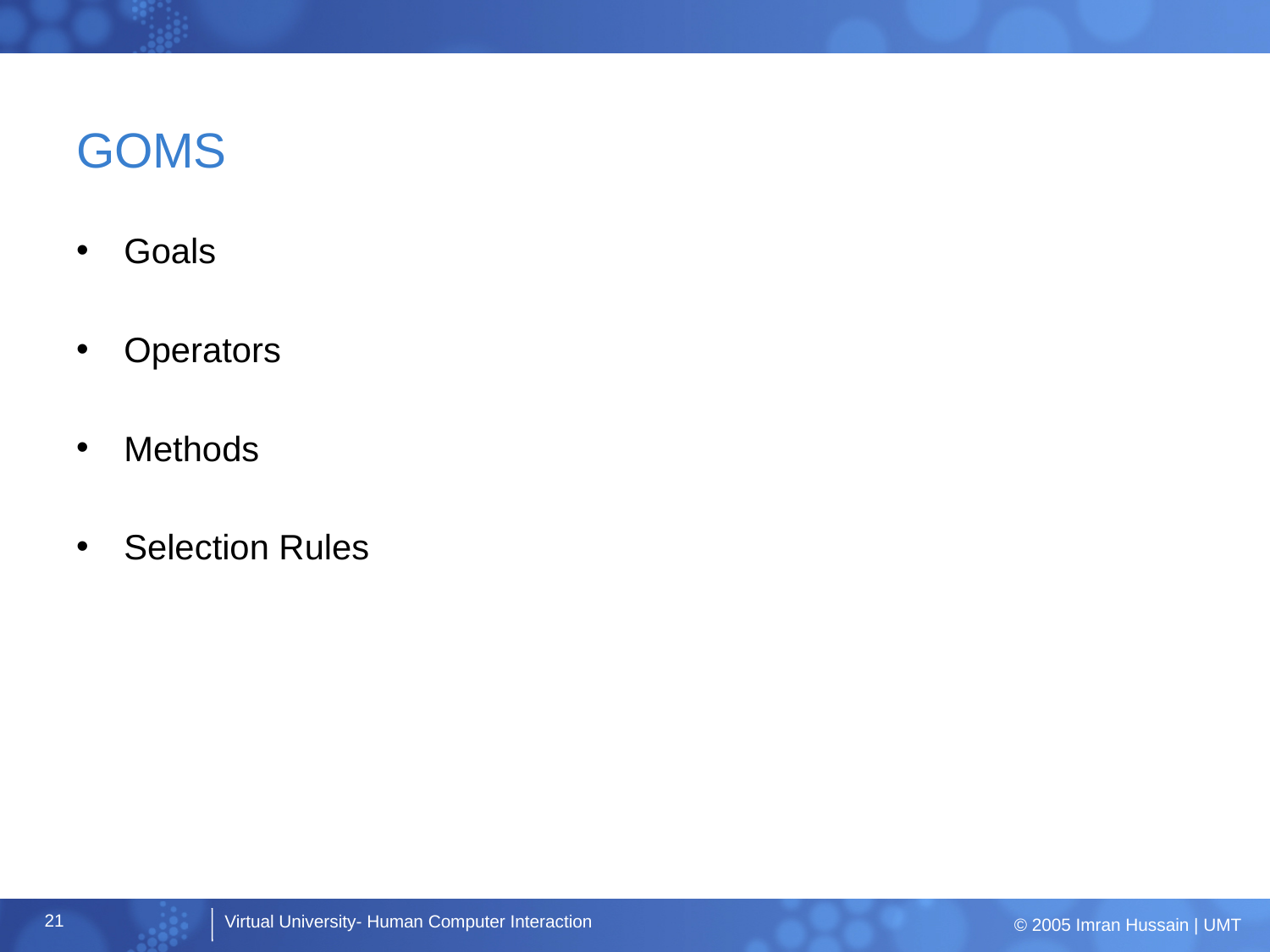

# GOMS
Goals

Operators

Methods

Selection Rules